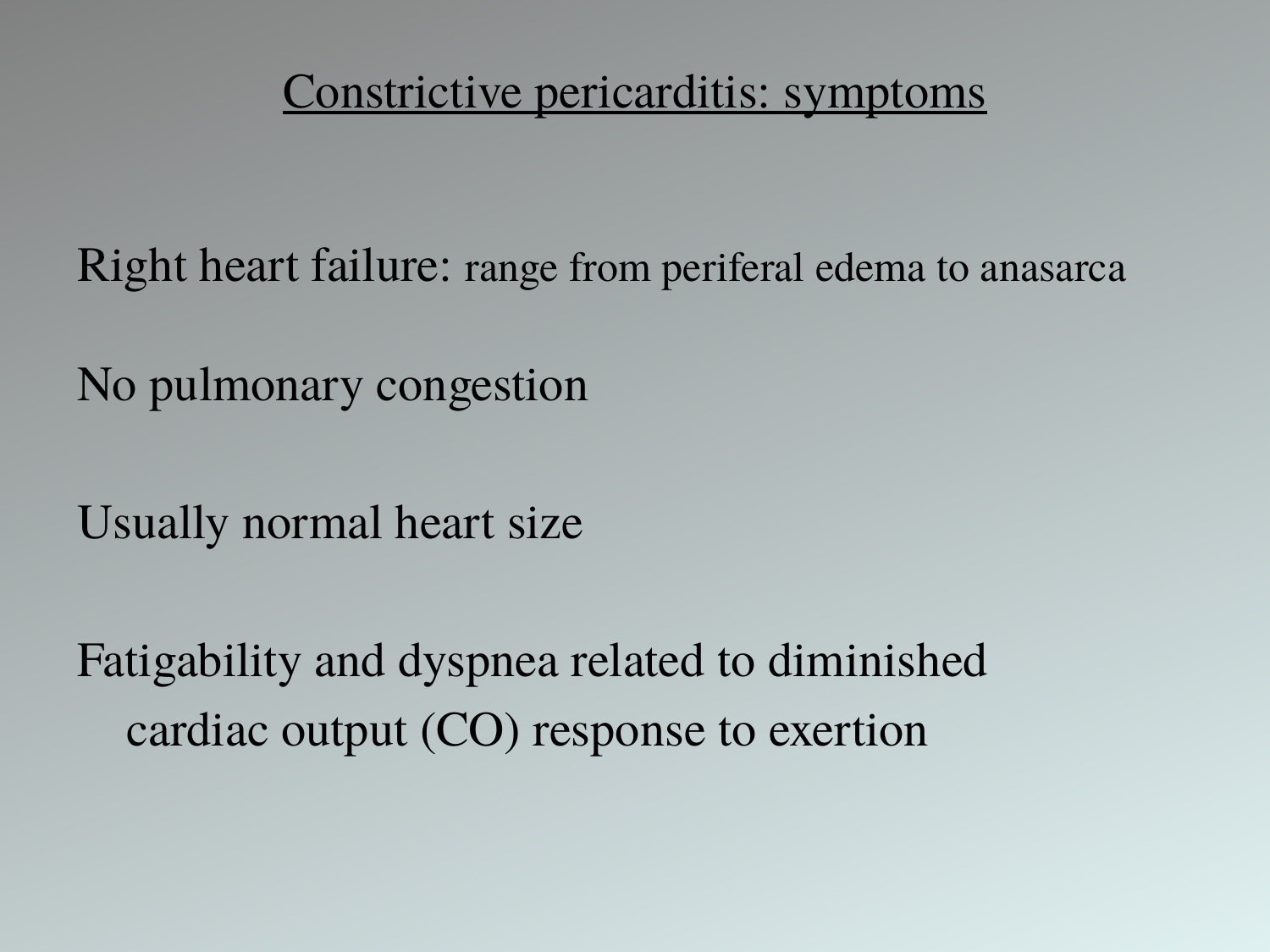

# Constrictive pericarditis: symptoms
Right heart failure: range from periferal edema to anasarca

No pulmonary congestion

Usually normal heart size

Fatigability and dyspnea related to diminished
    cardiac output (CO) response to exertion